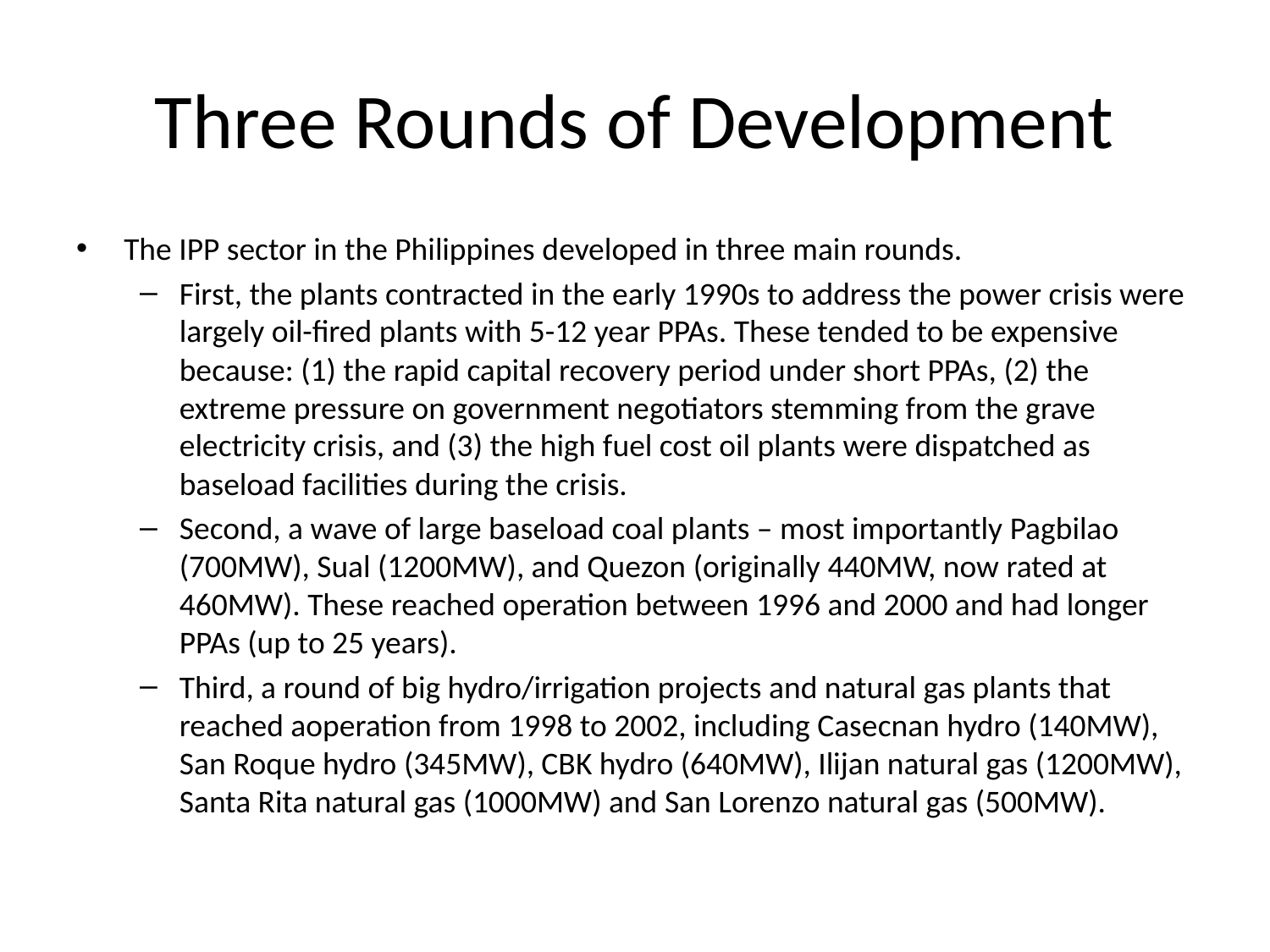

# Three Rounds of Development
The IPP sector in the Philippines developed in three main rounds.
First, the plants contracted in the early 1990s to address the power crisis were largely oil-fired plants with 5-12 year PPAs. These tended to be expensive because: (1) the rapid capital recovery period under short PPAs, (2) the extreme pressure on government negotiators stemming from the grave electricity crisis, and (3) the high fuel cost oil plants were dispatched as baseload facilities during the crisis.
Second, a wave of large baseload coal plants – most importantly Pagbilao (700MW), Sual (1200MW), and Quezon (originally 440MW, now rated at 460MW). These reached operation between 1996 and 2000 and had longer PPAs (up to 25 years).
Third, a round of big hydro/irrigation projects and natural gas plants that reached aoperation from 1998 to 2002, including Casecnan hydro (140MW), San Roque hydro (345MW), CBK hydro (640MW), Ilijan natural gas (1200MW), Santa Rita natural gas (1000MW) and San Lorenzo natural gas (500MW).